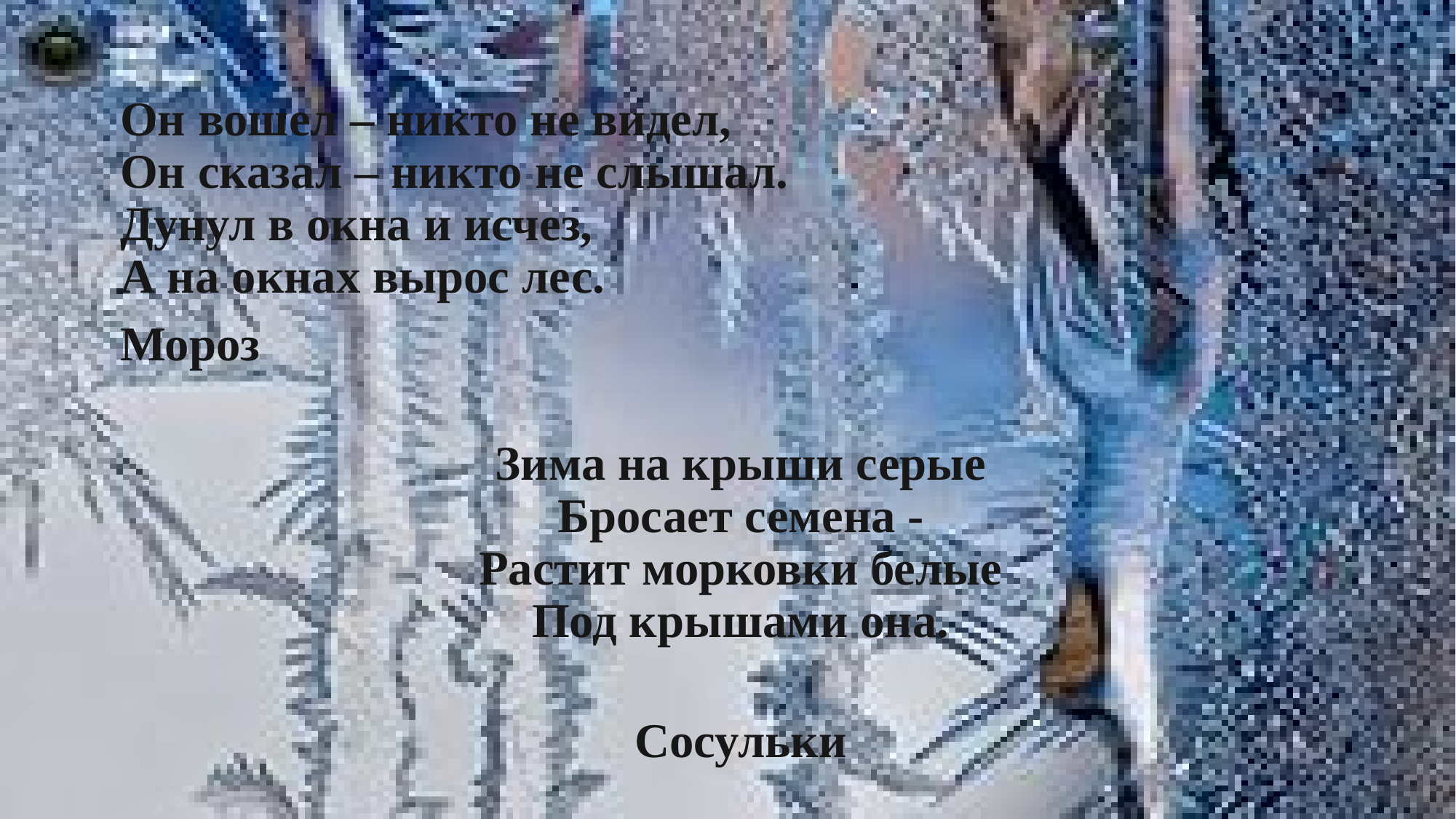

Он вошел – никто не видел,
Он сказал – никто не слышал.
Дунул в окна и исчез,
А на окнах вырос лес.
Мороз
Зима на крыши серые
Бросает семена -
Растит морковки белые
Под крышами она.
Сосульки